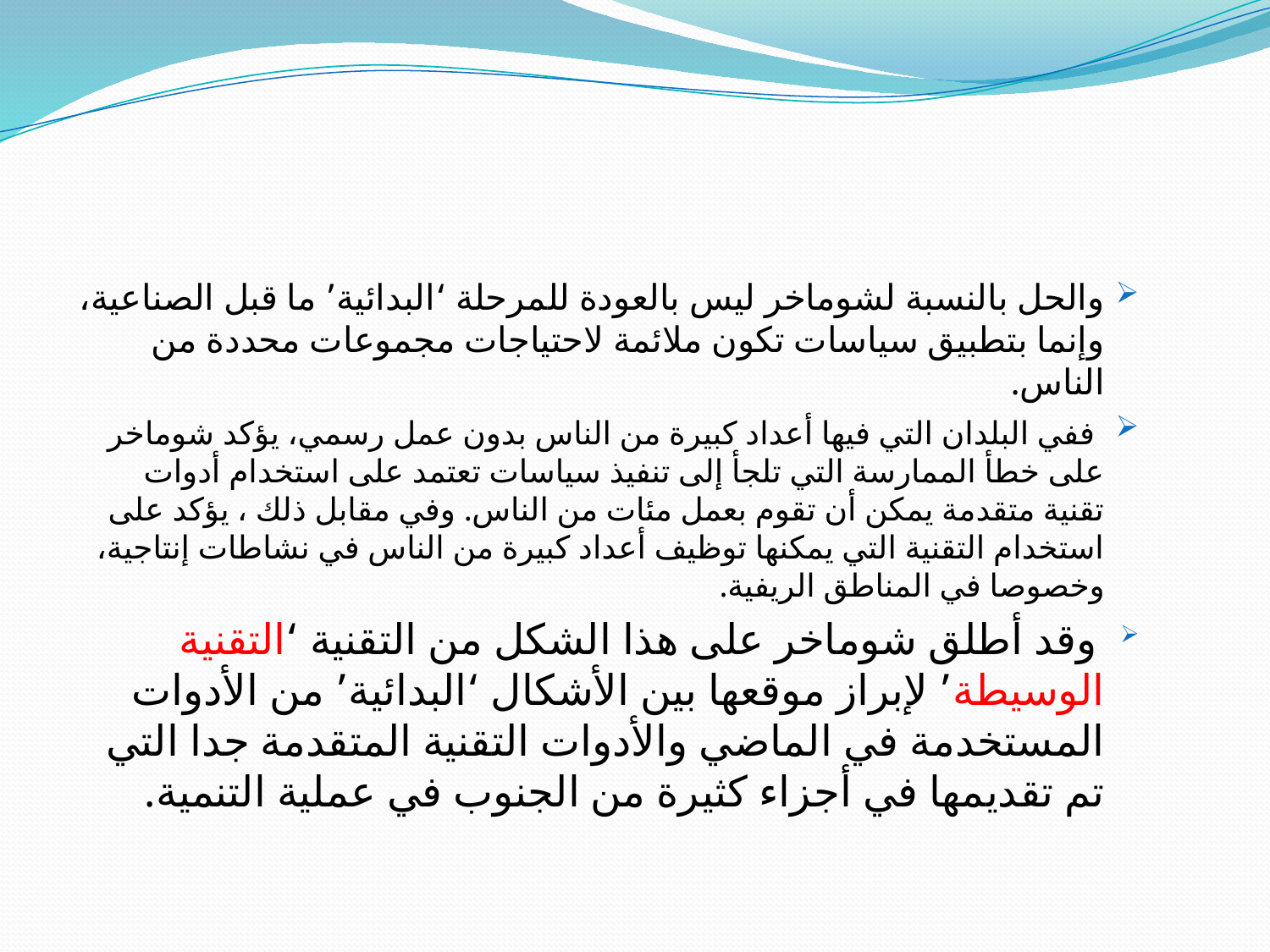

والحل بالنسبة لشوماخر ليس بالعودة للمرحلة ‘البدائية’ ما قبل الصناعية، وإنما بتطبيق سياسات تكون ملائمة لاحتياجات مجموعات محددة من الناس.
 ففي البلدان التي فيها أعداد كبيرة من الناس بدون عمل رسمي، يؤكد شوماخر على خطأ الممارسة التي تلجأ إلى تنفيذ سياسات تعتمد على استخدام أدوات تقنية متقدمة يمكن أن تقوم بعمل مئات من الناس. وفي مقابل ذلك ، يؤكد على استخدام التقنية التي يمكنها توظيف أعداد كبيرة من الناس في نشاطات إنتاجية، وخصوصا في المناطق الريفية.
 وقد أطلق شوماخر على هذا الشكل من التقنية ‘التقنية الوسيطة’ لإبراز موقعها بين الأشكال ‘البدائية’ من الأدوات المستخدمة في الماضي والأدوات التقنية المتقدمة جدا التي تم تقديمها في أجزاء كثيرة من الجنوب في عملية التنمية.